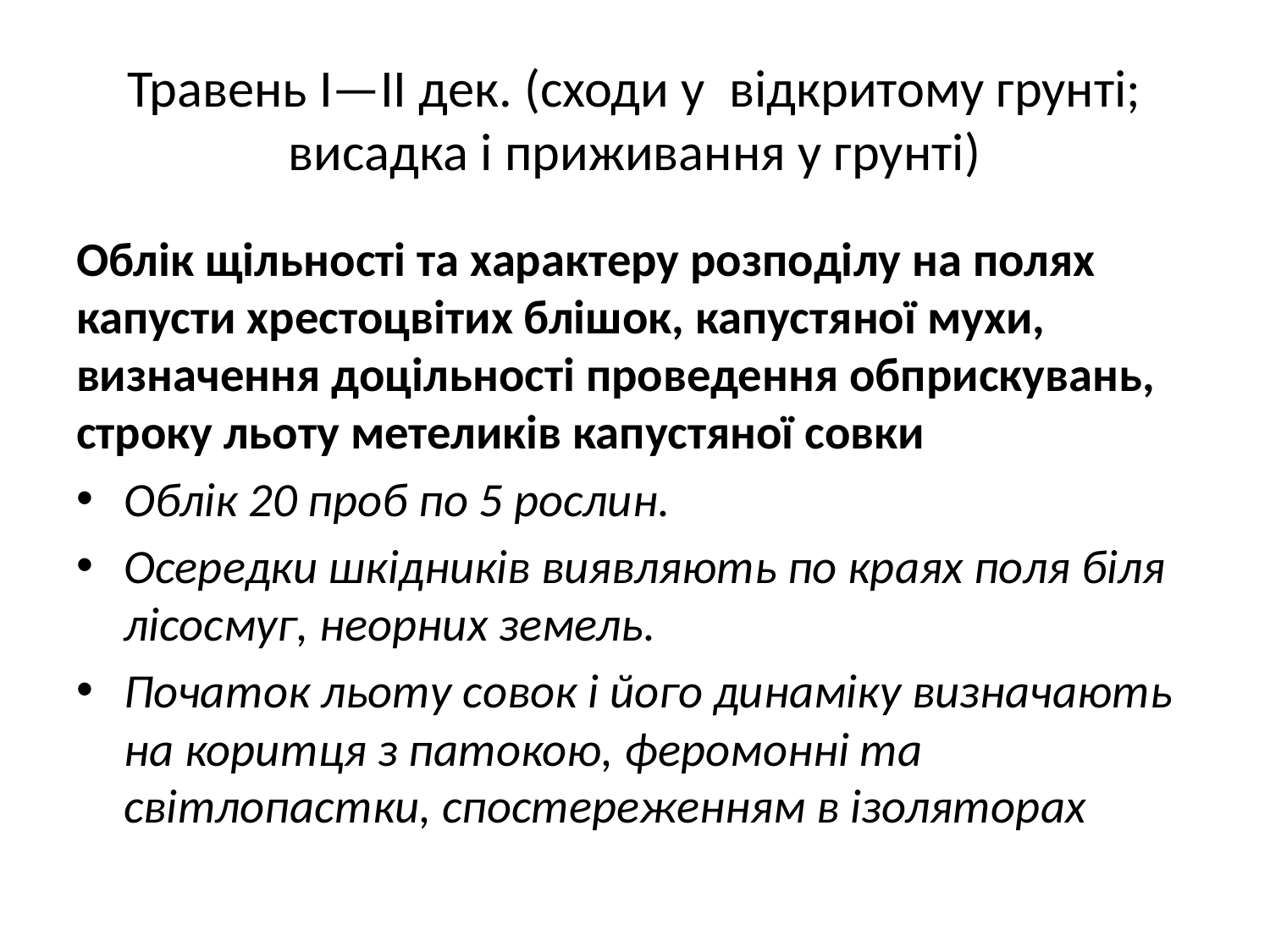

# Травень І—ІІ дек. (сходи у  відкритому грунті; висадка і приживання у грунті)
Облік щільності та характеру розподілу на полях капусти хрестоцвітих блішок, капустяної мухи, визначення доцільності проведення обприскувань, строку льоту метеликів капустяної совки
Облік 20 проб по 5 рослин.
Осередки шкідників виявляють по краях поля біля лісосмуг, неорних земель.
Початок льоту совок і його динаміку визначають на коритця з патокою, феромонні та світлопастки, спостереженням в ізоляторах